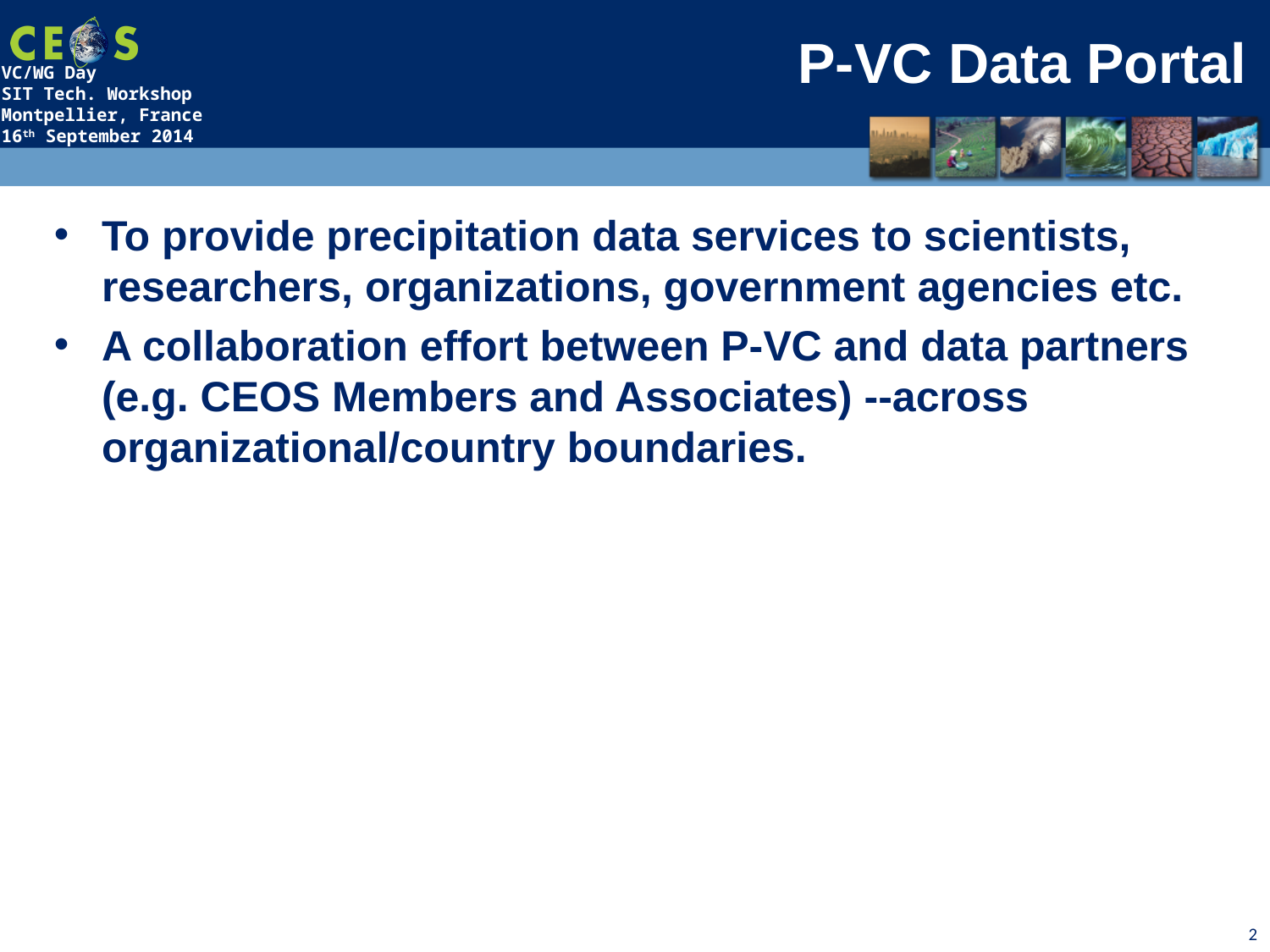

# P-VC Data Portal
To provide precipitation data services to scientists, researchers, organizations, government agencies etc.
A collaboration effort between P-VC and data partners (e.g. CEOS Members and Associates) --across organizational/country boundaries.
2